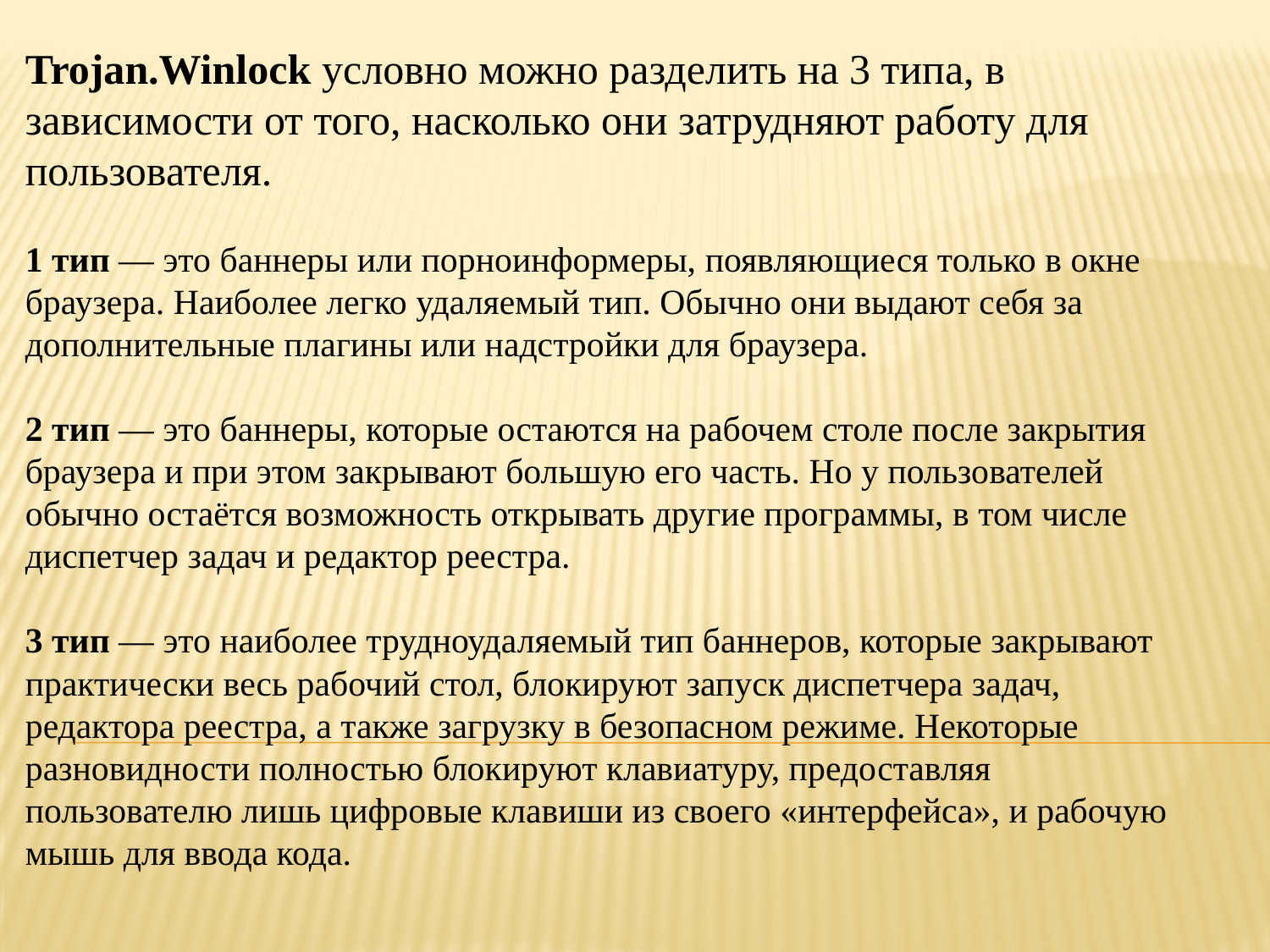

Trojan.Winlock условно можно разделить на 3 типа, в зависимости от того, насколько они затрудняют работу для пользователя.

1 тип — это баннеры или порноинформеры, появляющиеся только в окне браузера. Наиболее легко удаляемый тип. Обычно они выдают себя за дополнительные плагины или надстройки для браузера.

2 тип — это баннеры, которые остаются на рабочем столе после закрытия браузера и при этом закрывают большую его часть. Но у пользователей обычно остаётся возможность открывать другие программы, в том числе диспетчер задач и редактор реестра.

3 тип — это наиболее трудноудаляемый тип баннеров, которые закрывают практически весь рабочий стол, блокируют запуск диспетчера задач, редактора реестра, а также загрузку в безопасном режиме. Некоторые разновидности полностью блокируют клавиатуру, предоставляя пользователю лишь цифровые клавиши из своего «интерфейса», и рабочую мышь для ввода кода.